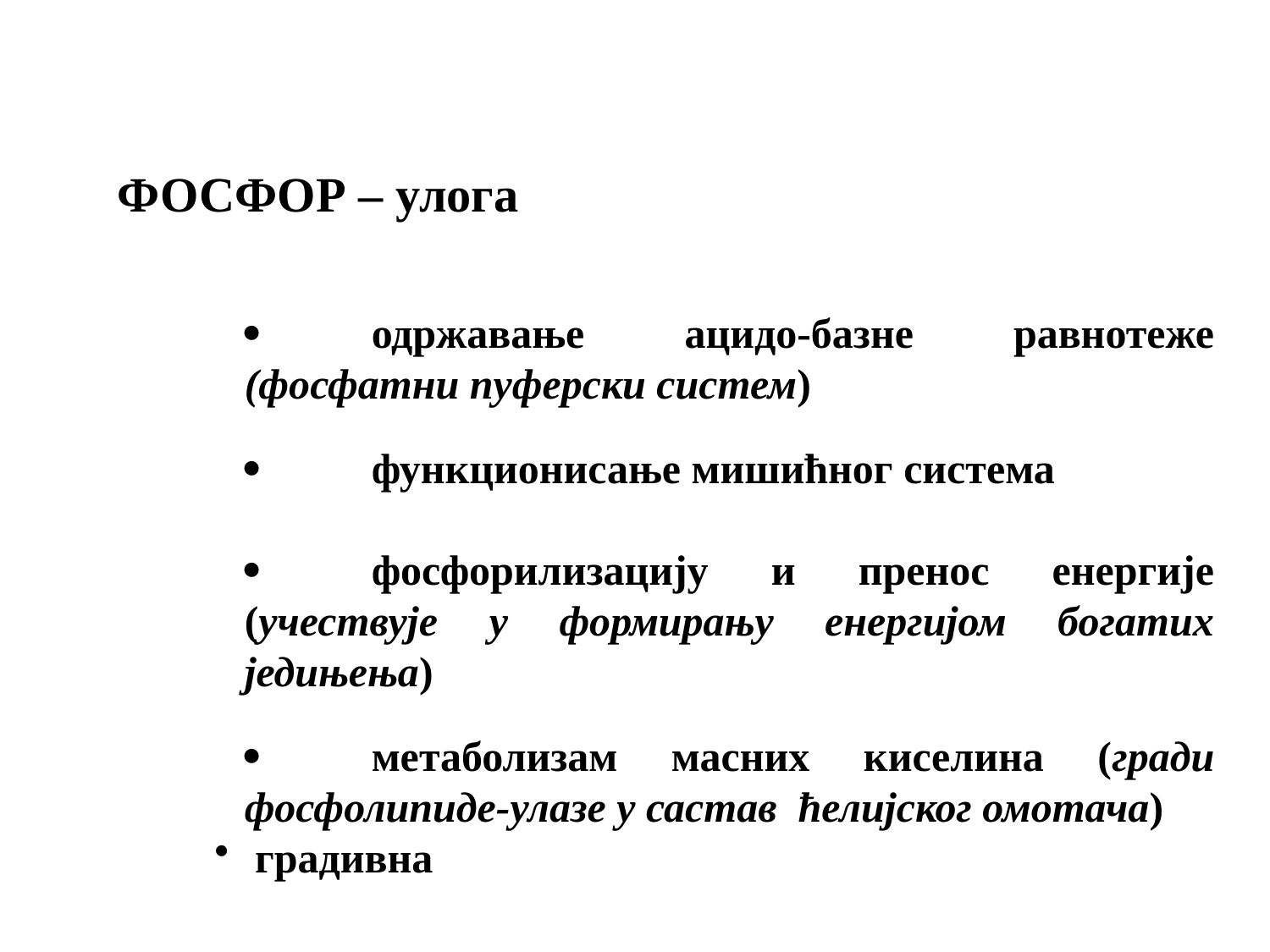

ФОСФОР – улога

•	одржавање ацидо-базне равнотеже (фосфатни пуферски систем)

•	функционисање мишићног система

•	фосфорилизацију и пренос енергије (учествује у формирању енергијом богатих једињења)

•	метаболизам масних киселина (гради фосфолипиде-улазе у састав  ћелијског омотача)
 градивна